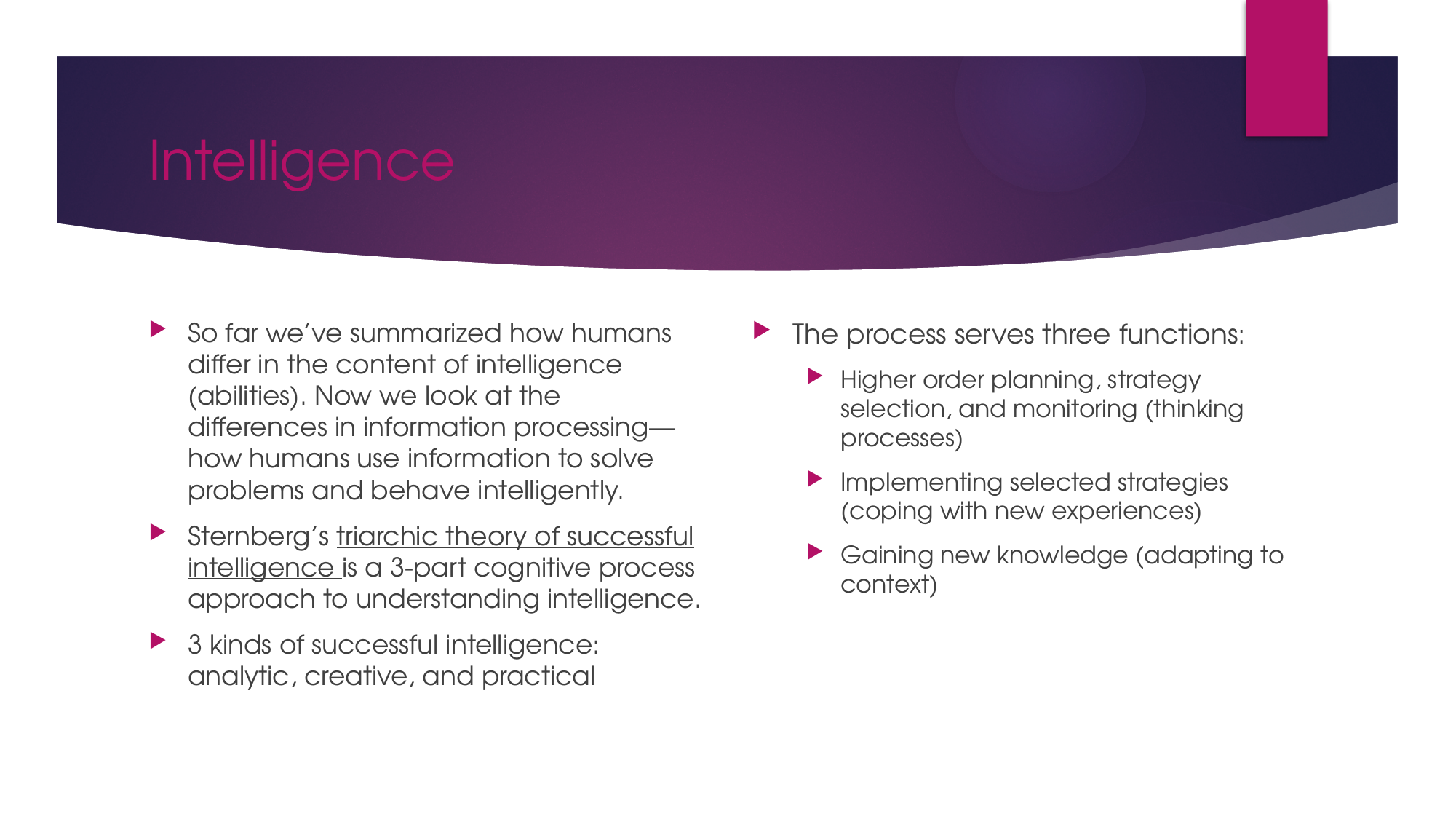

# Intelligence
So far we’ve summarized how humans differ in the content of intelligence (abilities). Now we look at the differences in information processing—how humans use information to solve problems and behave intelligently.
Sternberg’s triarchic theory of successful intelligence is a 3-part cognitive process approach to understanding intelligence.
3 kinds of successful intelligence: analytic, creative, and practical
The process serves three functions:
Higher order planning, strategy selection, and monitoring (thinking processes)
Implementing selected strategies (coping with new experiences)
Gaining new knowledge (adapting to context)